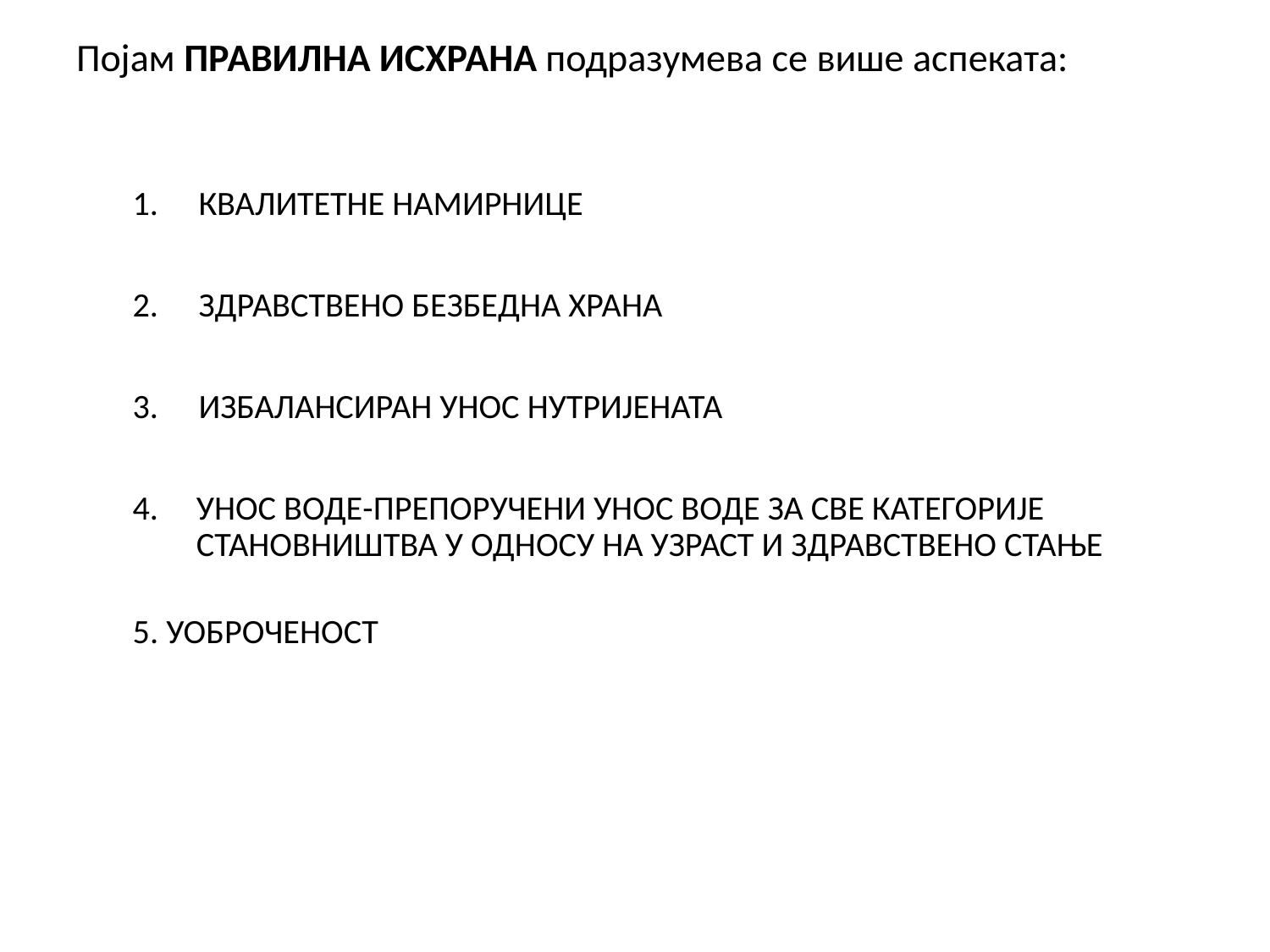

Појам ПРАВИЛНА ИСХРАНА подразумева се више аспеката:

КВАЛИТЕТНЕ НАМИРНИЦЕ

ЗДРАВСТВЕНО БЕЗБЕДНА ХРАНА

ИЗБАЛАНСИРАН УНОС НУТРИЈЕНАТА

УНОС ВОДЕ-ПРЕПОРУЧЕНИ УНОС ВОДЕ ЗА СВЕ КАТЕГОРИЈЕ СТАНОВНИШТВА У ОДНОСУ НА УЗРАСТ И ЗДРАВСТВЕНО СТАЊЕ

5. УОБРОЧЕНОСТ